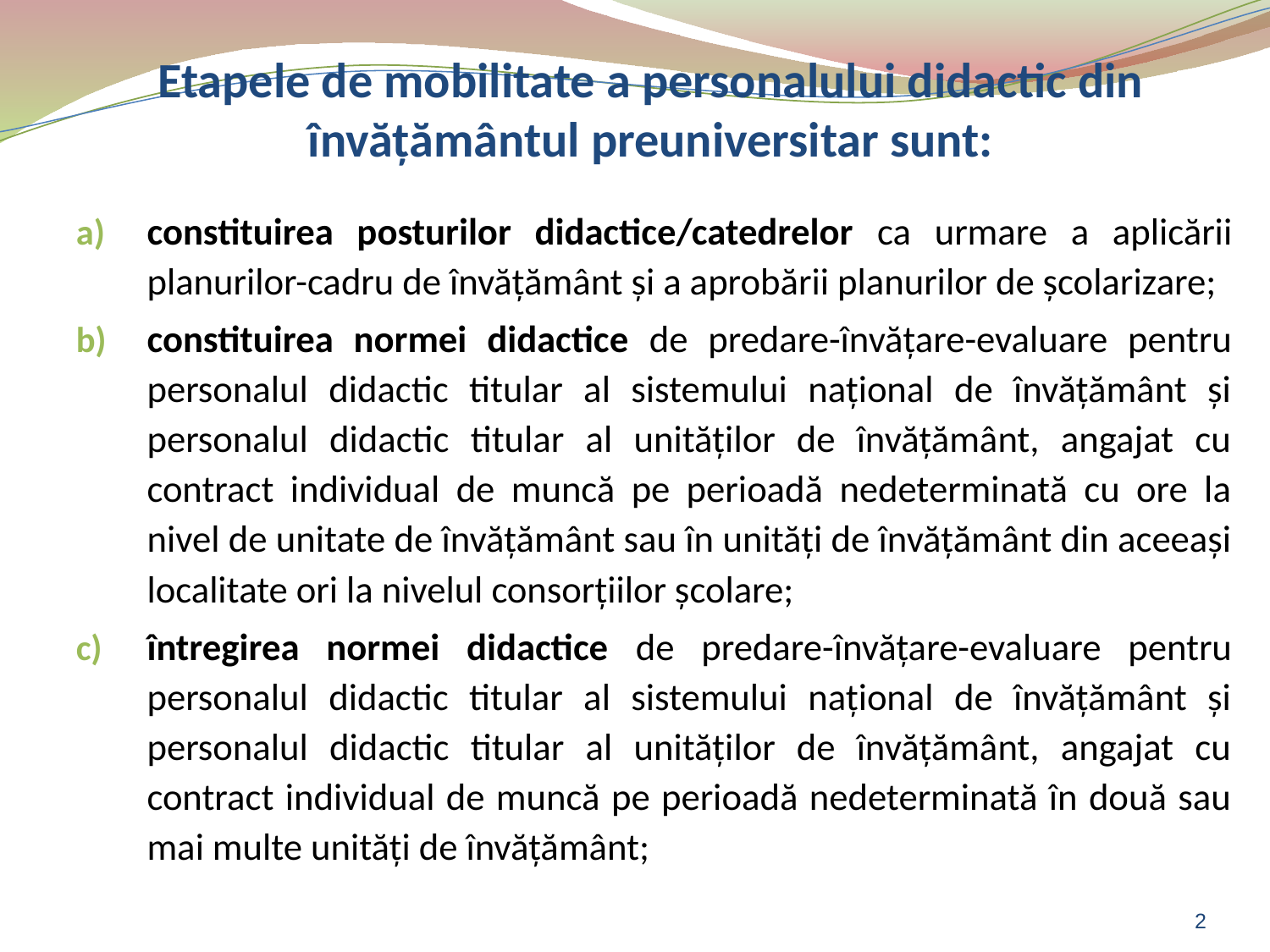

# Etapele de mobilitate a personalului didactic din învăţământul preuniversitar sunt:
constituirea posturilor didactice/catedrelor ca urmare a aplicării planurilor-cadru de învăţământ şi a aprobării planurilor de şcolarizare;
constituirea normei didactice de predare-învăţare-evaluare pentru personalul didactic titular al sistemului naţional de învăţământ şi personalul didactic titular al unităţilor de învăţământ, angajat cu contract individual de muncă pe perioadă nedeterminată cu ore la nivel de unitate de învăţământ sau în unităţi de învăţământ din aceeaşi localitate ori la nivelul consorţiilor şcolare;
întregirea normei didactice de predare-învăţare-evaluare pentru personalul didactic titular al sistemului naţional de învăţământ şi personalul didactic titular al unităţilor de învăţământ, angajat cu contract individual de muncă pe perioadă nedeterminată în două sau mai multe unităţi de învăţământ;

2